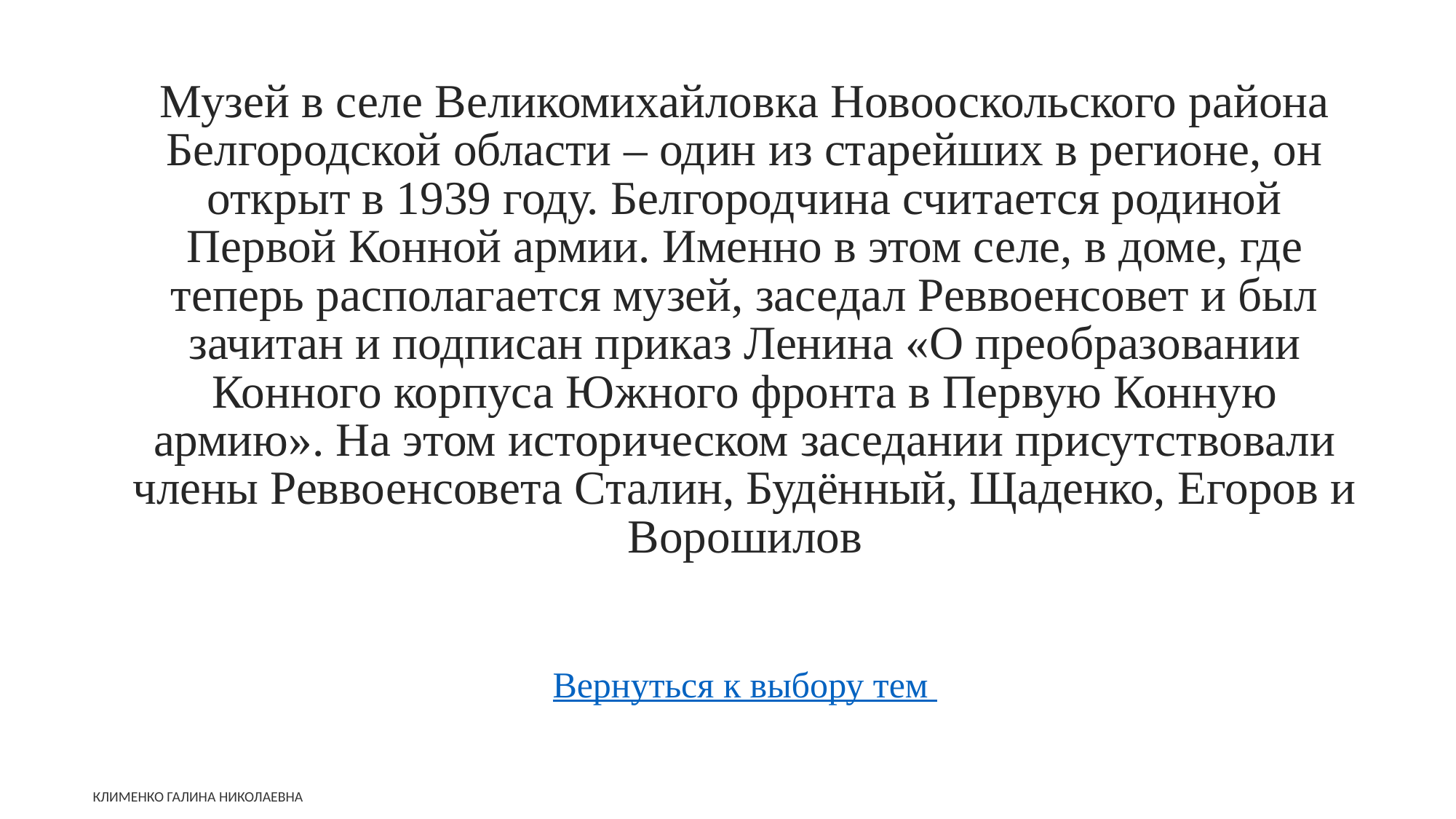

Музей в селе Великомихайловка Новооскольского района Белгородской области – один из старейших в регионе, он открыт в 1939 году. Белгородчина считается родиной Первой Конной армии. Именно в этом селе, в доме, где теперь располагается музей, заседал Реввоенсовет и был зачитан и подписан приказ Ленина «О преобразовании Конного корпуса Южного фронта в Первую Конную армию». На этом историческом заседании присутствовали члены Реввоенсовета Сталин, Будённый, Щаденко, Егоров и Ворошилов
Вернуться к выбору тем
Клименко Галина Николаевна